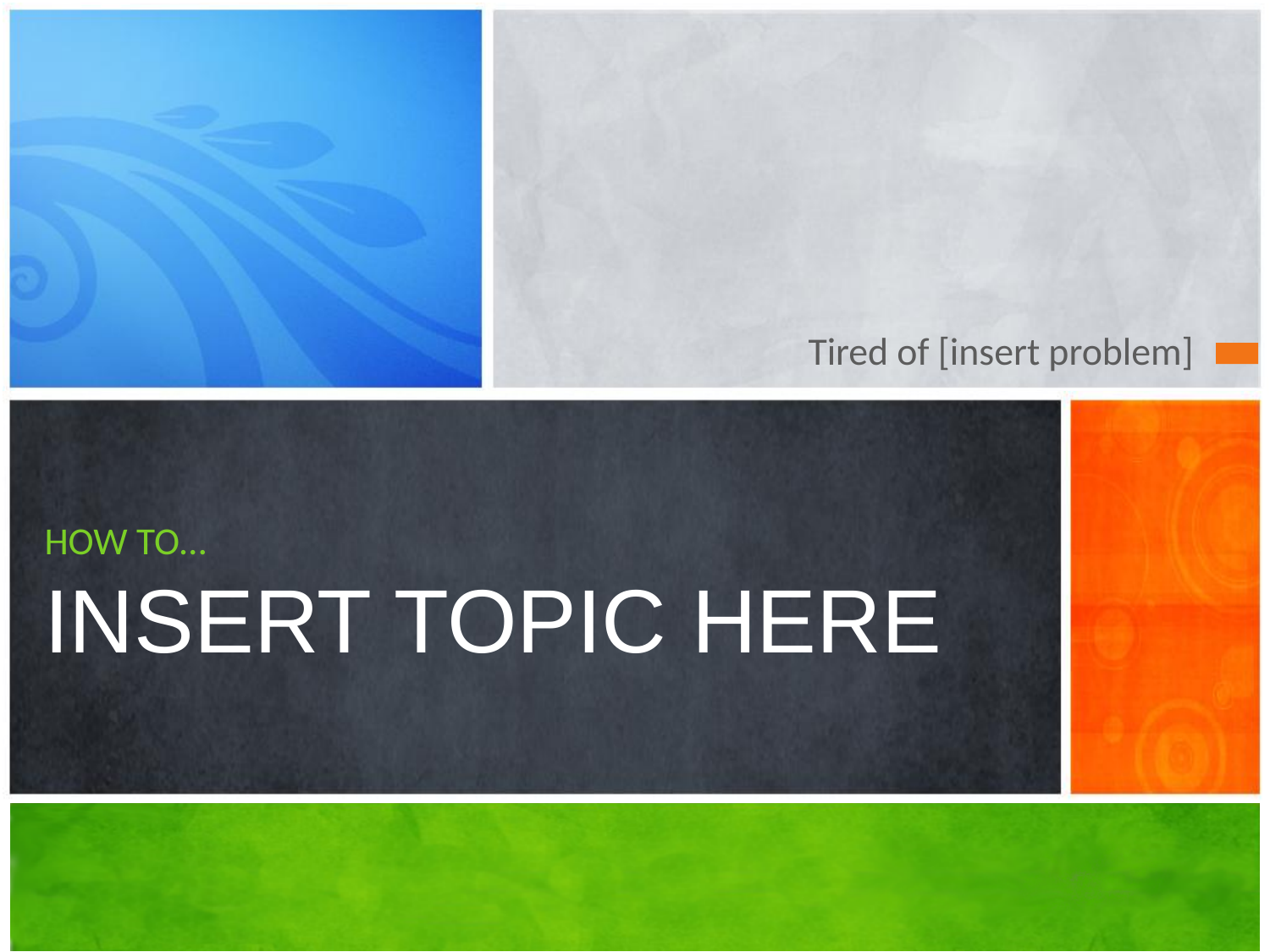

Tired of [insert problem]
# HOW TO… INSERT TOPIC HERE